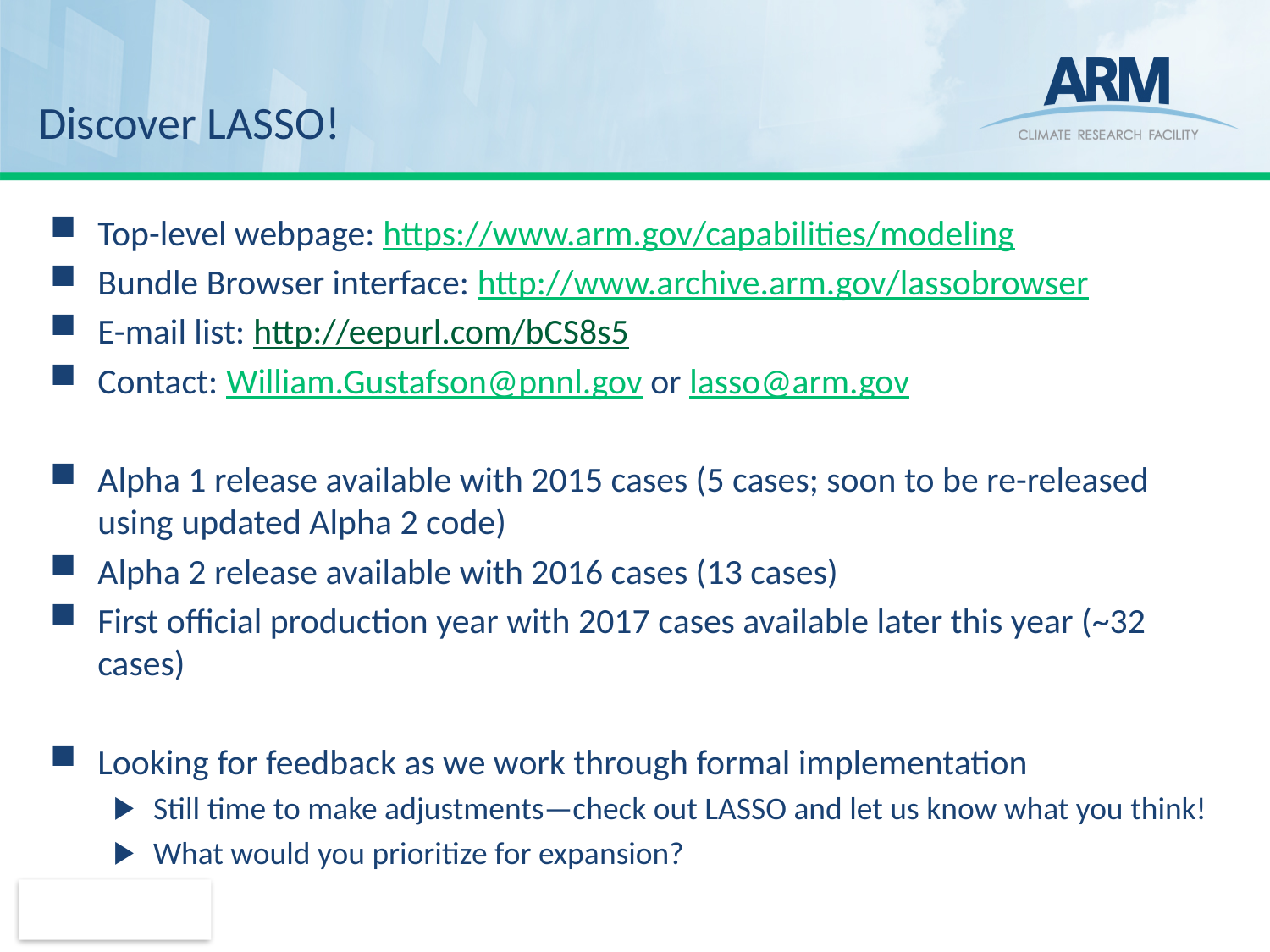

# Discover LASSO!
Top-level webpage: https://www.arm.gov/capabilities/modeling
Bundle Browser interface: http://www.archive.arm.gov/lassobrowser
E-mail list: http://eepurl.com/bCS8s5
Contact: William.Gustafson@pnnl.gov or lasso@arm.gov

Alpha 1 release available with 2015 cases (5 cases; soon to be re-released using updated Alpha 2 code)
Alpha 2 release available with 2016 cases (13 cases)
First official production year with 2017 cases available later this year (~32 cases)

Looking for feedback as we work through formal implementation
Still time to make adjustments—check out LASSO and let us know what you think!
What would you prioritize for expansion?